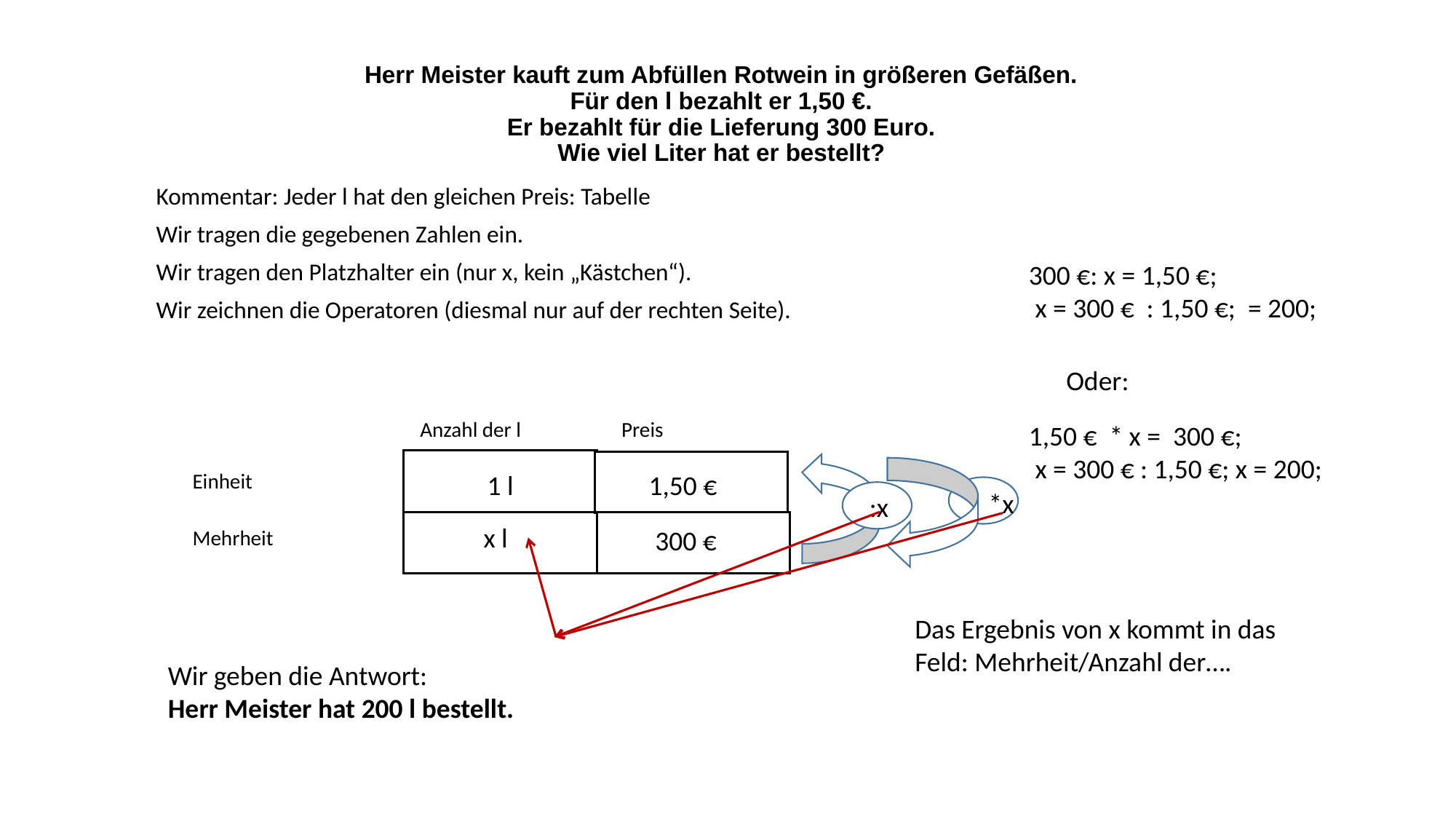

# Herr Meister kauft zum Abfüllen Rotwein in größeren Gefäßen. Für den l bezahlt er 1,50 €. Er bezahlt für die Lieferung 300 Euro. Wie viel Liter hat er bestellt?
Kommentar: Jeder l hat den gleichen Preis: Tabelle
Wir tragen die gegebenen Zahlen ein.
Wir tragen den Platzhalter ein (nur x, kein „Kästchen“).
300 €: x = 1,50 €;
 x = 300 €  : 1,50 €;  = 200;

Wir zeichnen die Operatoren (diesmal nur auf der rechten Seite).
Oder:
Anzahl der l
Preis
1,50 €  * x =  300 €;
 x = 300 € : 1,50 €; x = 200;

Einheit
1 l
 1,50 €

*x

 :x

 x l
300 €
Mehrheit
Das Ergebnis von x kommt in das Feld: Mehrheit/Anzahl der….
Wir geben die Antwort:
Herr Meister hat 200 l bestellt.